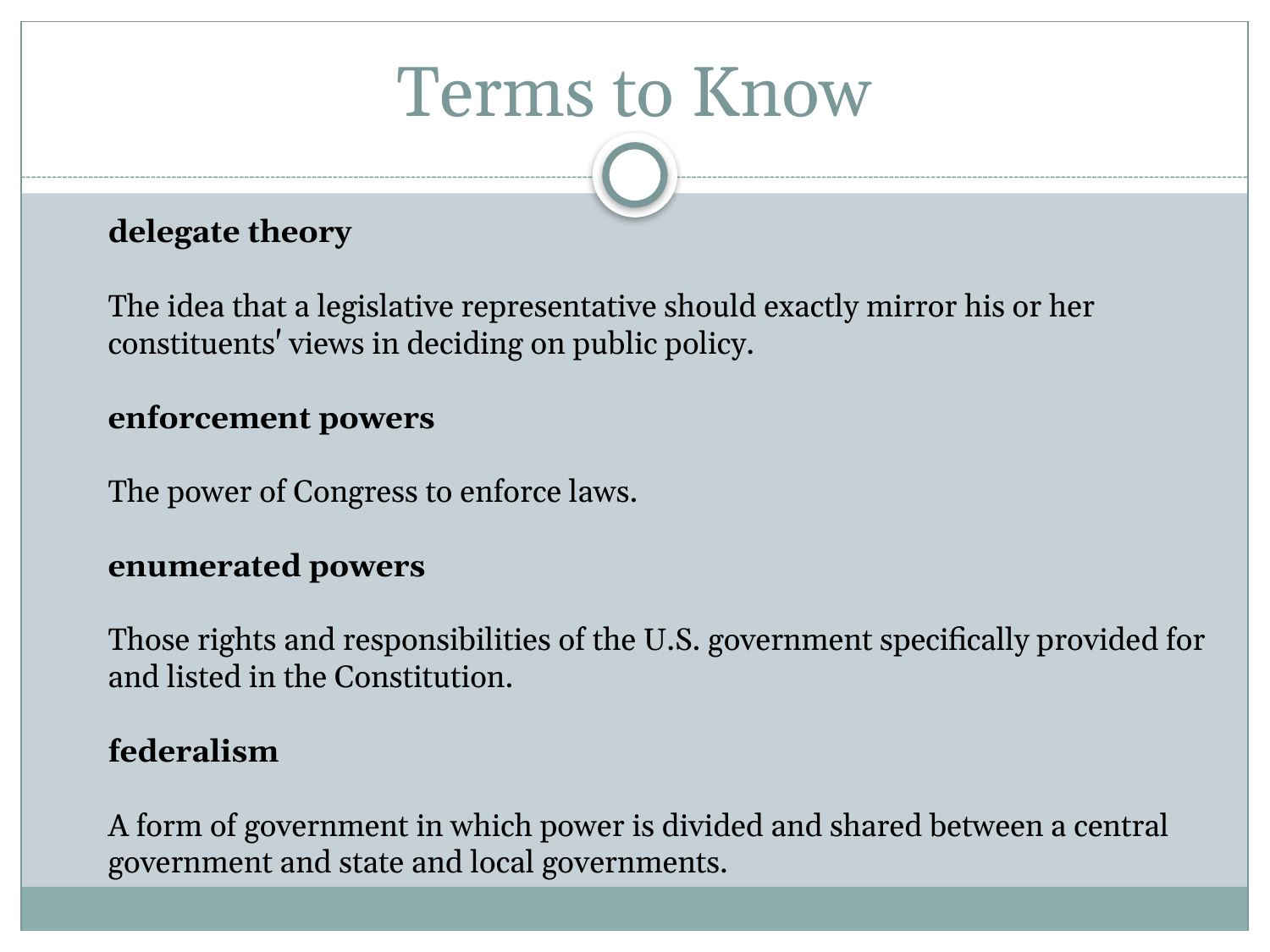

# Terms to Know
	delegate theory 
The idea that a legislative representative should exactly mirror his or her constituents' views in deciding on public policy. 
enforcement powers 
The power of Congress to enforce laws.   
enumerated powers 
Those rights and responsibilities of the U.S. government specifically provided for and listed in the Constitution.   
federalism 
A form of government in which power is divided and shared between a central government and state and local governments.